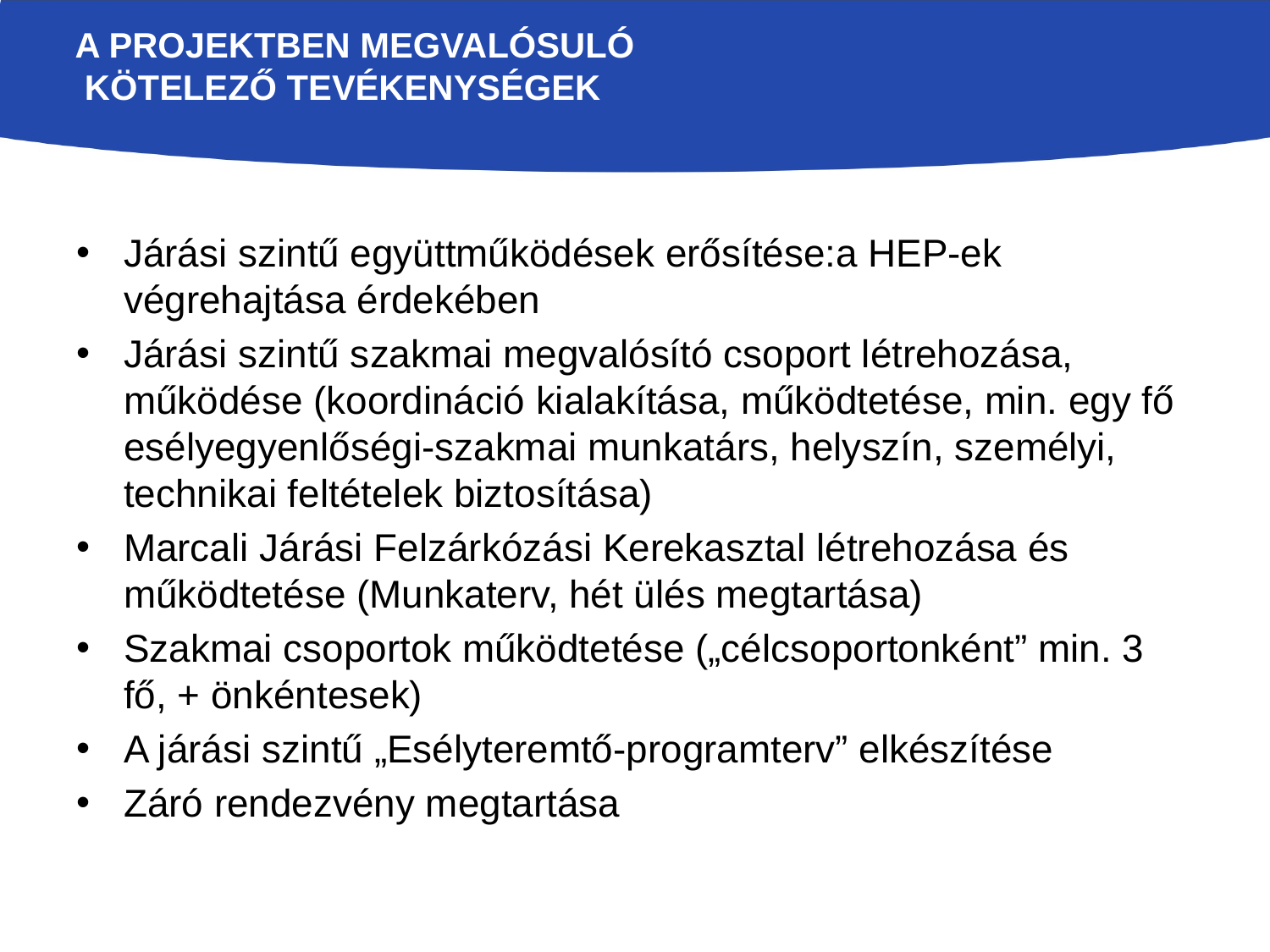

# A projektben megvalósuló kötelező tevékenységek
Járási szintű együttműködések erősítése:a HEP-ek végrehajtása érdekében
Járási szintű szakmai megvalósító csoport létrehozása, működése (koordináció kialakítása, működtetése, min. egy fő esélyegyenlőségi-szakmai munkatárs, helyszín, személyi, technikai feltételek biztosítása)
Marcali Járási Felzárkózási Kerekasztal létrehozása és működtetése (Munkaterv, hét ülés megtartása)
Szakmai csoportok működtetése („célcsoportonként” min. 3 fő, + önkéntesek)
A járási szintű „Esélyteremtő-programterv” elkészítése
Záró rendezvény megtartása